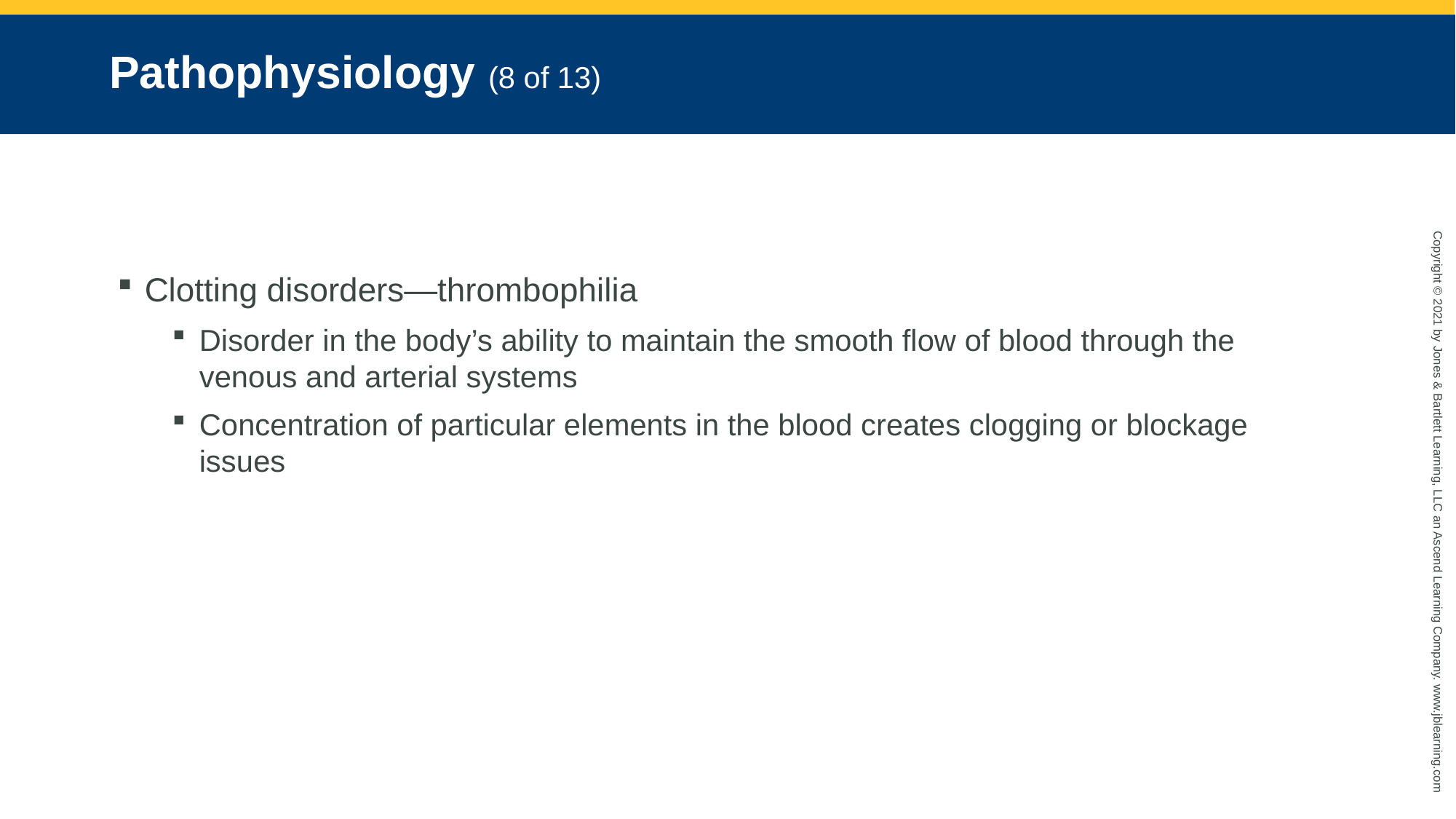

# Pathophysiology (8 of 13)
Clotting disorders—thrombophilia
Disorder in the body’s ability to maintain the smooth flow of blood through the venous and arterial systems
Concentration of particular elements in the blood creates clogging or blockage issues